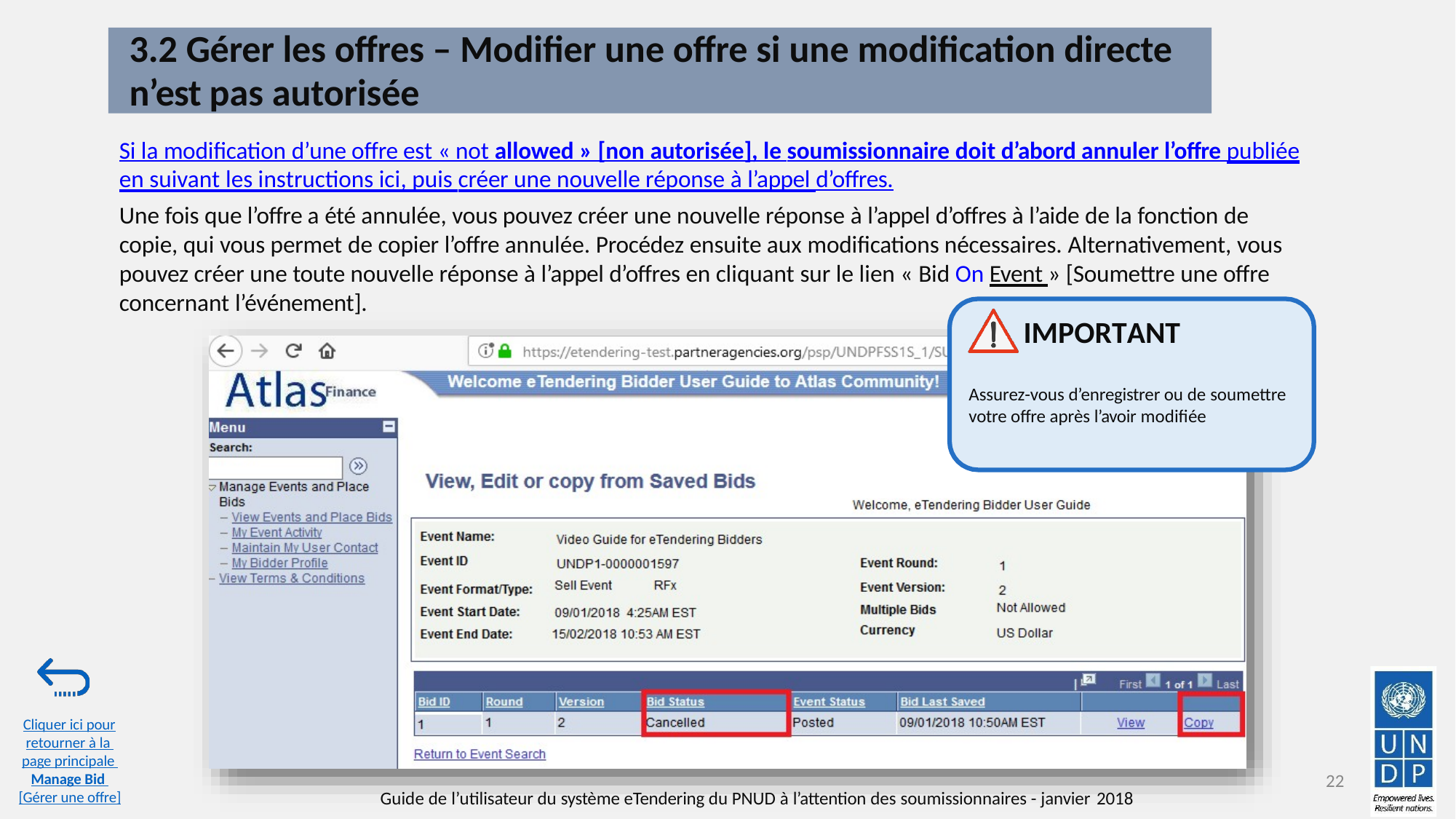

3.2 Gérer les offres – Modifier une offre si une modification directe
n’est pas autorisée
Si la modification d’une offre est « not allowed » [non autorisée], le soumissionnaire doit d’abord annuler l’offre publiée
en suivant les instructions ici, puis créer une nouvelle réponse à l’appel d’offres.
Une fois que l’offre a été annulée, vous pouvez créer une nouvelle réponse à l’appel d’offres à l’aide de la fonction de  copie, qui vous permet de copier l’offre annulée. Procédez ensuite aux modifications nécessaires. Alternativement, vous  pouvez créer une toute nouvelle réponse à l’appel d’offres en cliquant sur le lien « Bid On Event » [Soumettre une offre  concernant l’événement].
IMPORTANT

Assurez-vous d’enregistrer ou de soumettre  votre offre après l’avoir modifiée

Cliquer ici pour
retourner à la  page principale  Manage Bid  [Gérer une offre]
22
Guide de l’utilisateur du système eTendering du PNUD à l’attention des soumissionnaires - janvier 2018